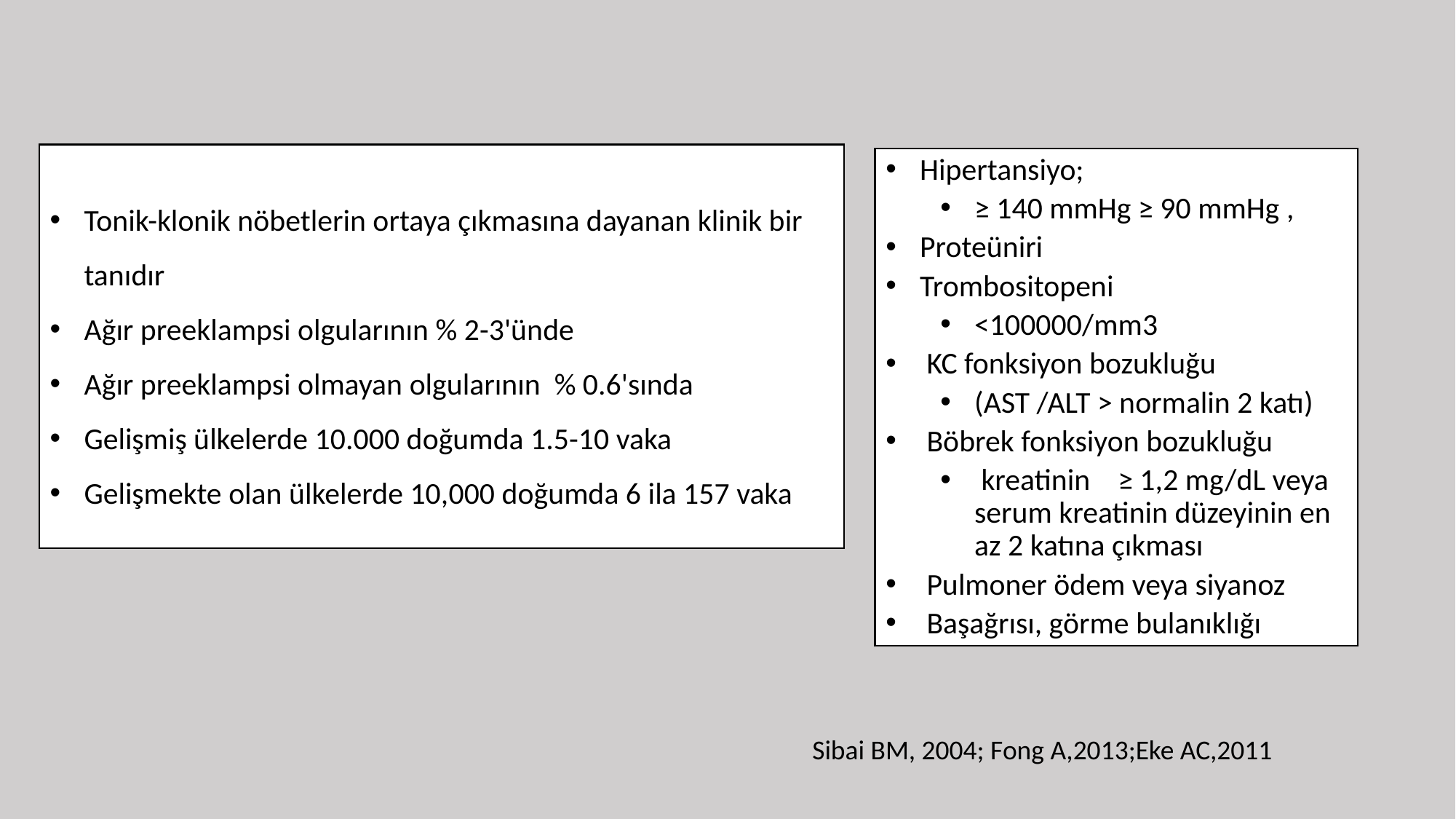

Tonik-klonik nöbetlerin ortaya çıkmasına dayanan klinik bir tanıdır
Ağır preeklampsi olgularının % 2-3'ünde
Ağır preeklampsi olmayan olgularının  % 0.6'sında
Gelişmiş ülkelerde 10.000 doğumda 1.5-10 vaka
Gelişmekte olan ülkelerde 10,000 doğumda 6 ila 157 vaka

Hipertansiyo;
≥ 140 mmHg ≥ 90 mmHg ,
Proteüniri
Trombositopeni
<100000/mm3
 KC fonksiyon bozukluğu
(AST /ALT > normalin 2 katı)
 Böbrek fonksiyon bozukluğu
 kreatinin    ≥ 1,2 mg/dL veya serum kreatinin düzeyinin en az 2 katına çıkması
 Pulmoner ödem veya siyanoz
 Başağrısı, görme bulanıklığı
Sibai BM, 2004; Fong A,2013;Eke AC,2011